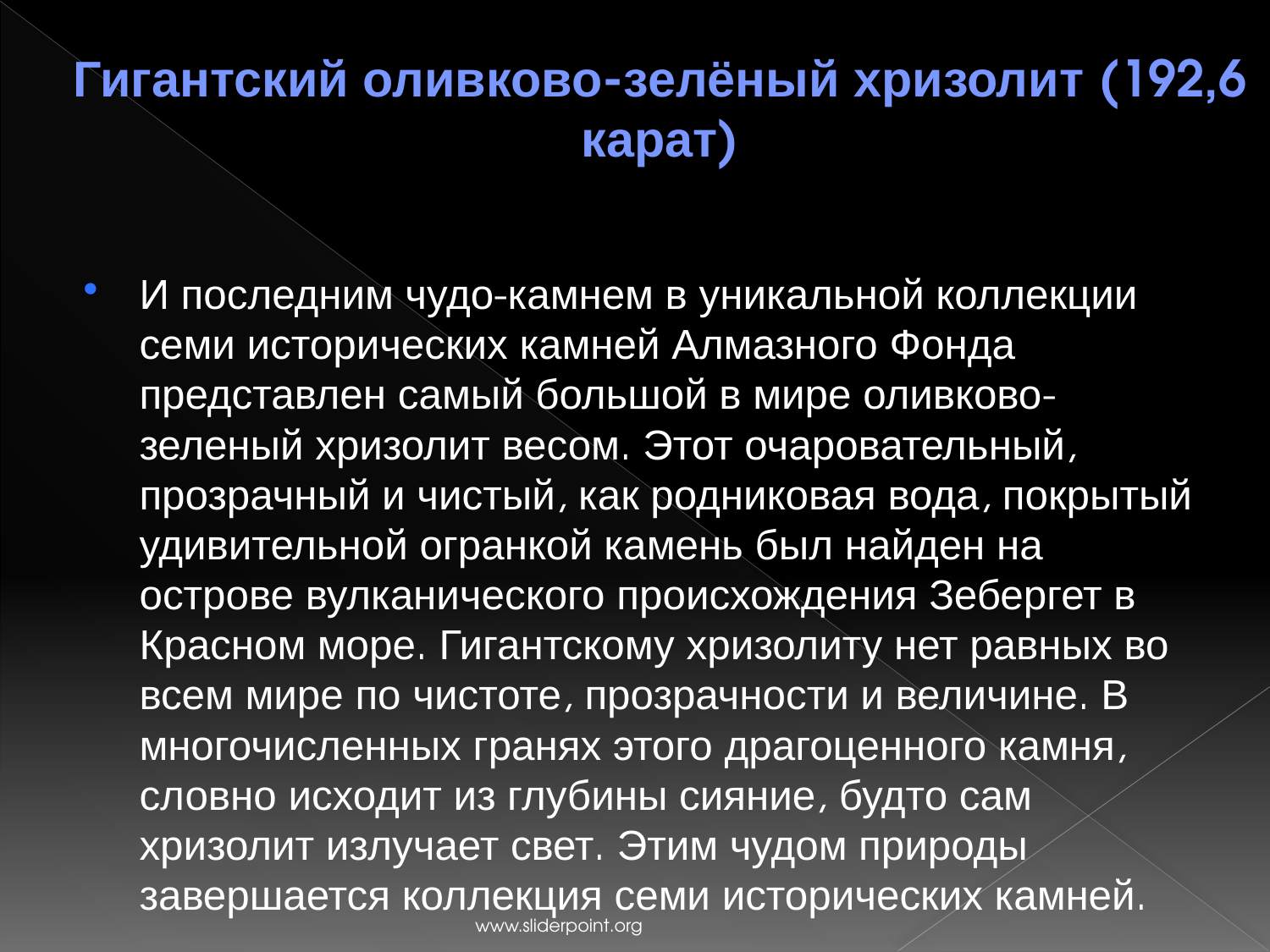

# Гигантский оливково-зелёный хризолит (192,6 карат)
И последним чудо-камнем в уникальной коллекции семи исторических камней Алмазного Фонда представлен самый большой в мире оливково-зеленый хризолит весом. Этот очаровательный, прозрачный и чистый, как родниковая вода, покрытый удивительной огранкой камень был найден на острове вулканического происхождения Зебергет в Красном море. Гигантскому хризолиту нет равных во всем мире по чистоте, прозрачности и величине. В многочисленных гранях этого драгоценного камня, словно исходит из глубины сияние, будто сам хризолит излучает свет. Этим чудом природы завершается коллекция семи исторических камней.
www.sliderpoint.org